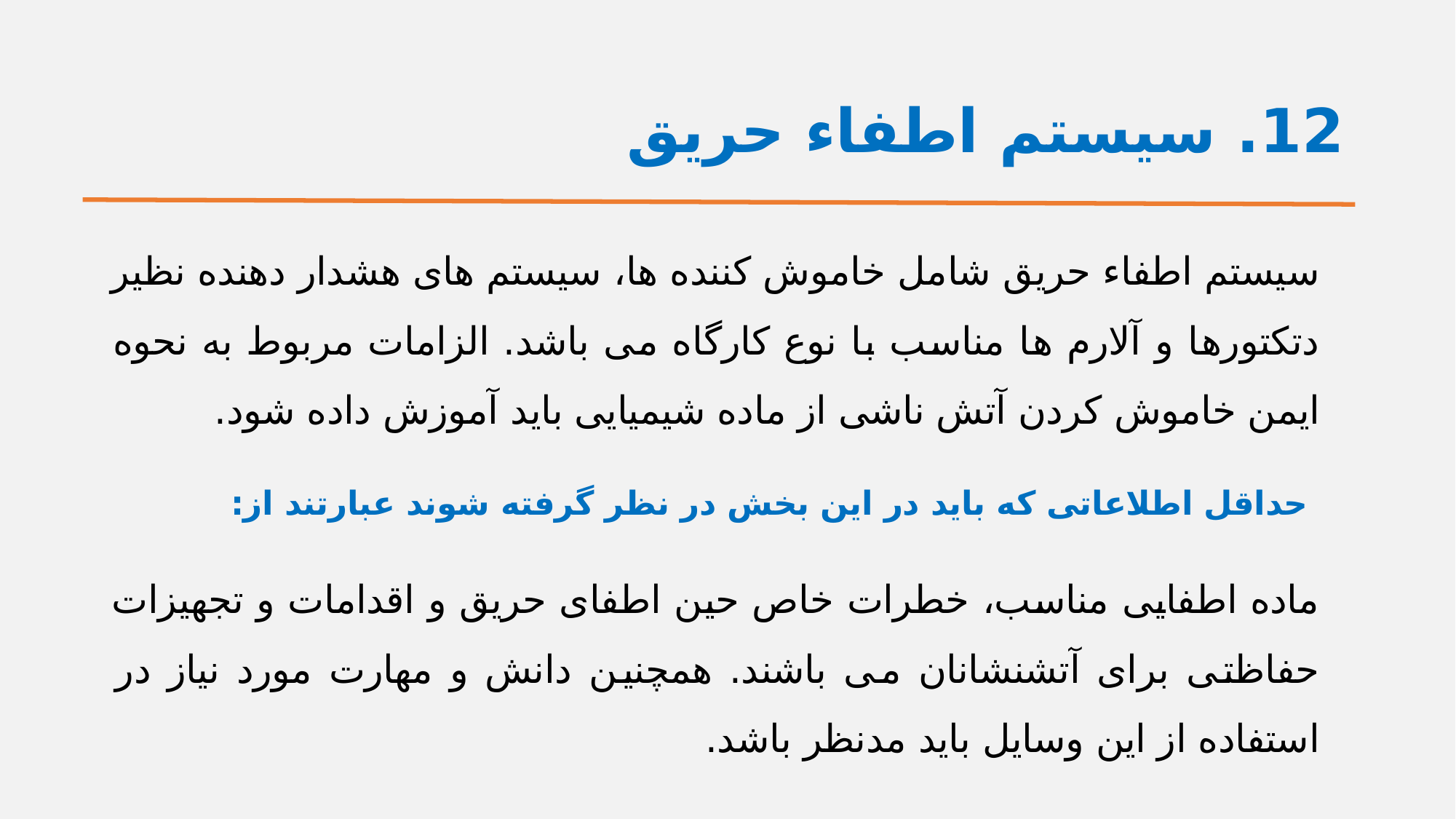

# 12. سیستم اطفاء حریق
سیستم اطفاء حریق شامل خاموش کننده ها، سیستم های هشدار دهنده نظیر دتکتورها و آلارم ها مناسب با نوع کارگاه می باشد. الزامات مربوط به نحوه ایمن خاموش کردن آتش ناشی از ماده شیمیایی باید آموزش داده شود.
 حداقل اطلاعاتی که باید در این بخش در نظر گرفته شوند عبارتند از:
ماده اطفایی مناسب، خطرات خاص حین اطفای حریق و اقدامات و تجهیزات حفاظتی برای آتش­نشانان می باشند. همچنین دانش و مهارت مورد نیاز در استفاده از این وسایل باید مدنظر باشد.